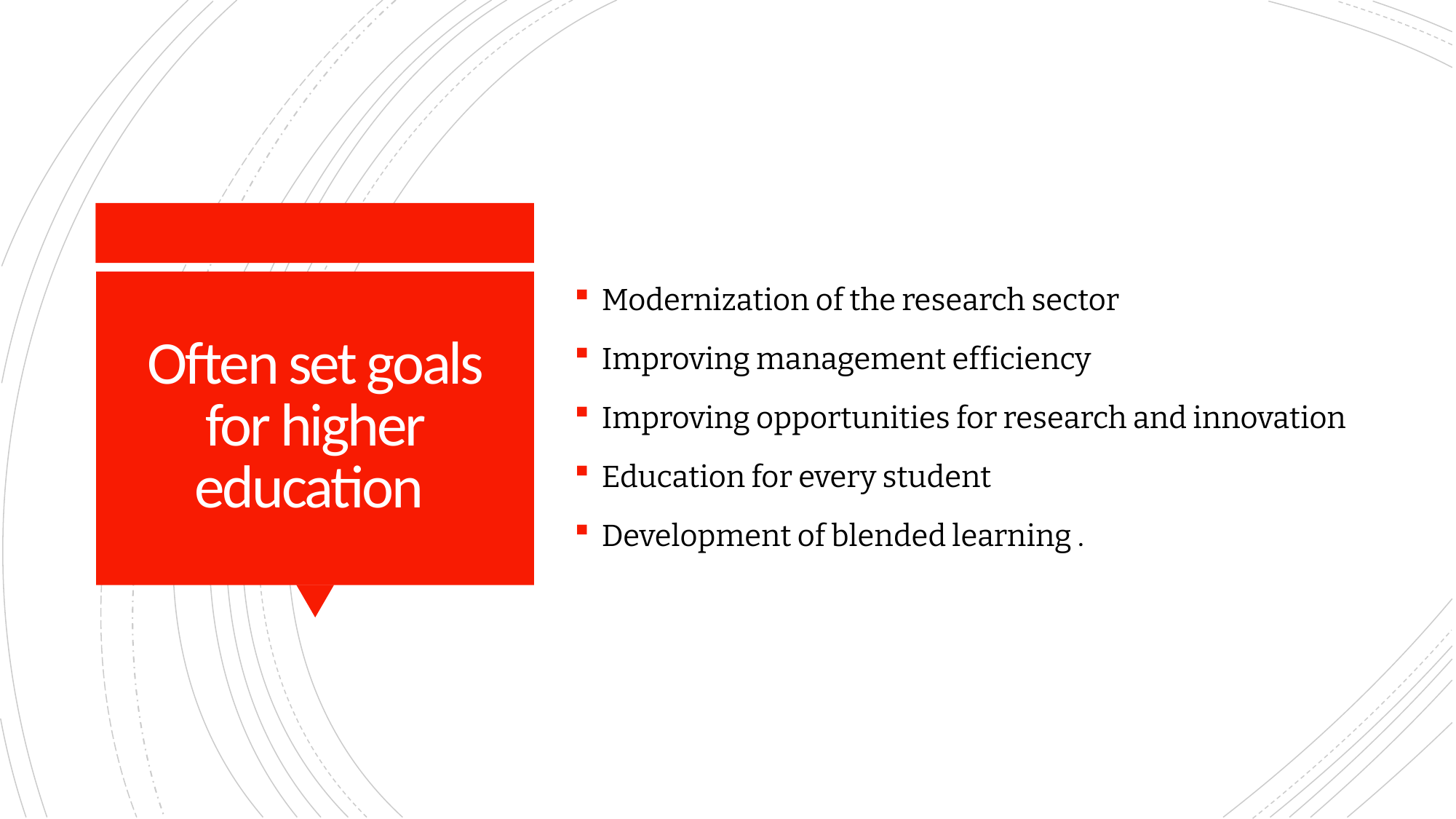

Modernization of the research sector
Improving management efficiency
Improving opportunities for research and innovation
Education for every student
Development of blended learning .
# Often set goals for higher education